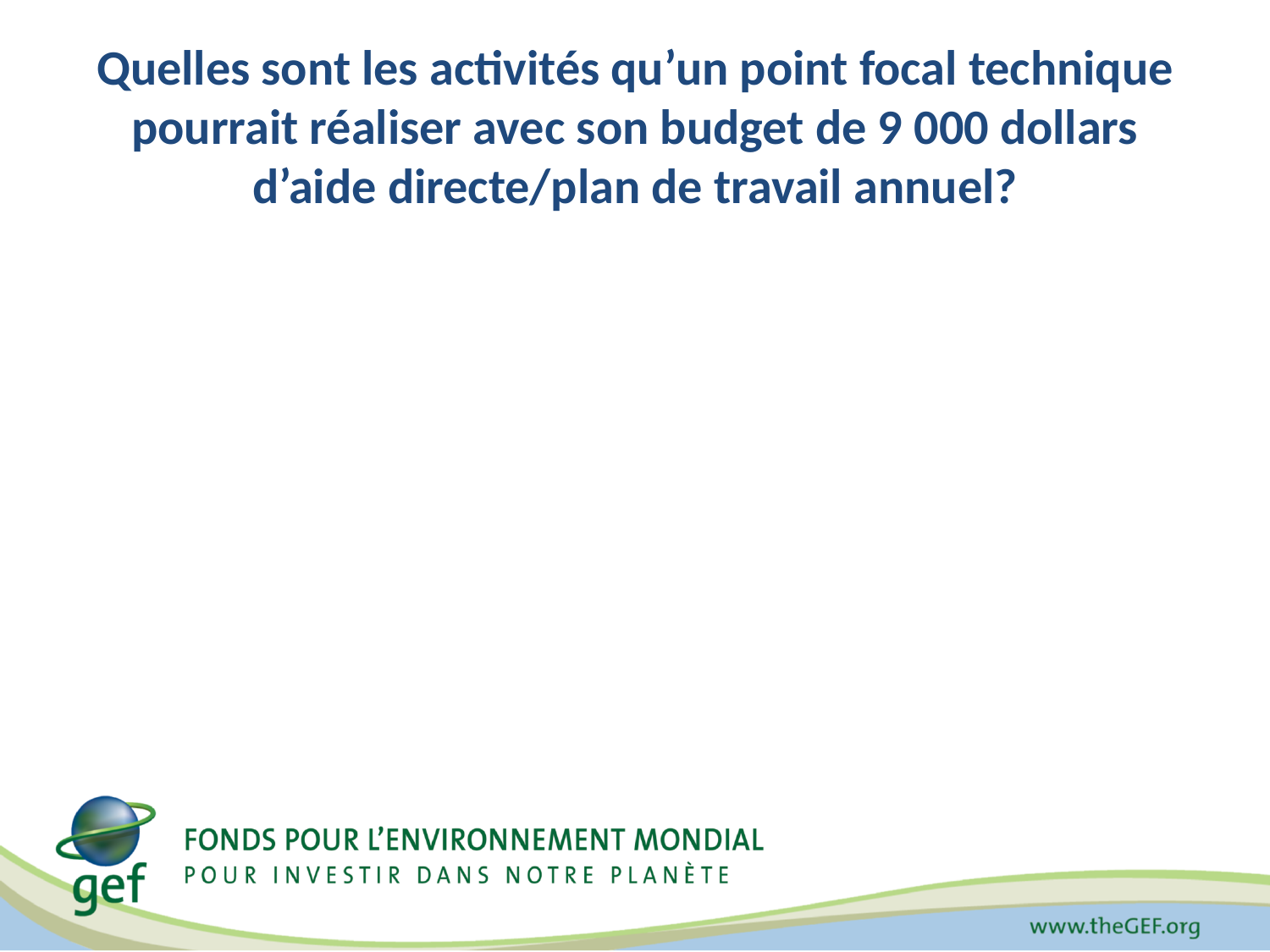

# Quelles sont les activités qu’un point focal technique pourrait réaliser avec son budget de 9 000 dollars d’aide directe/plan de travail annuel?